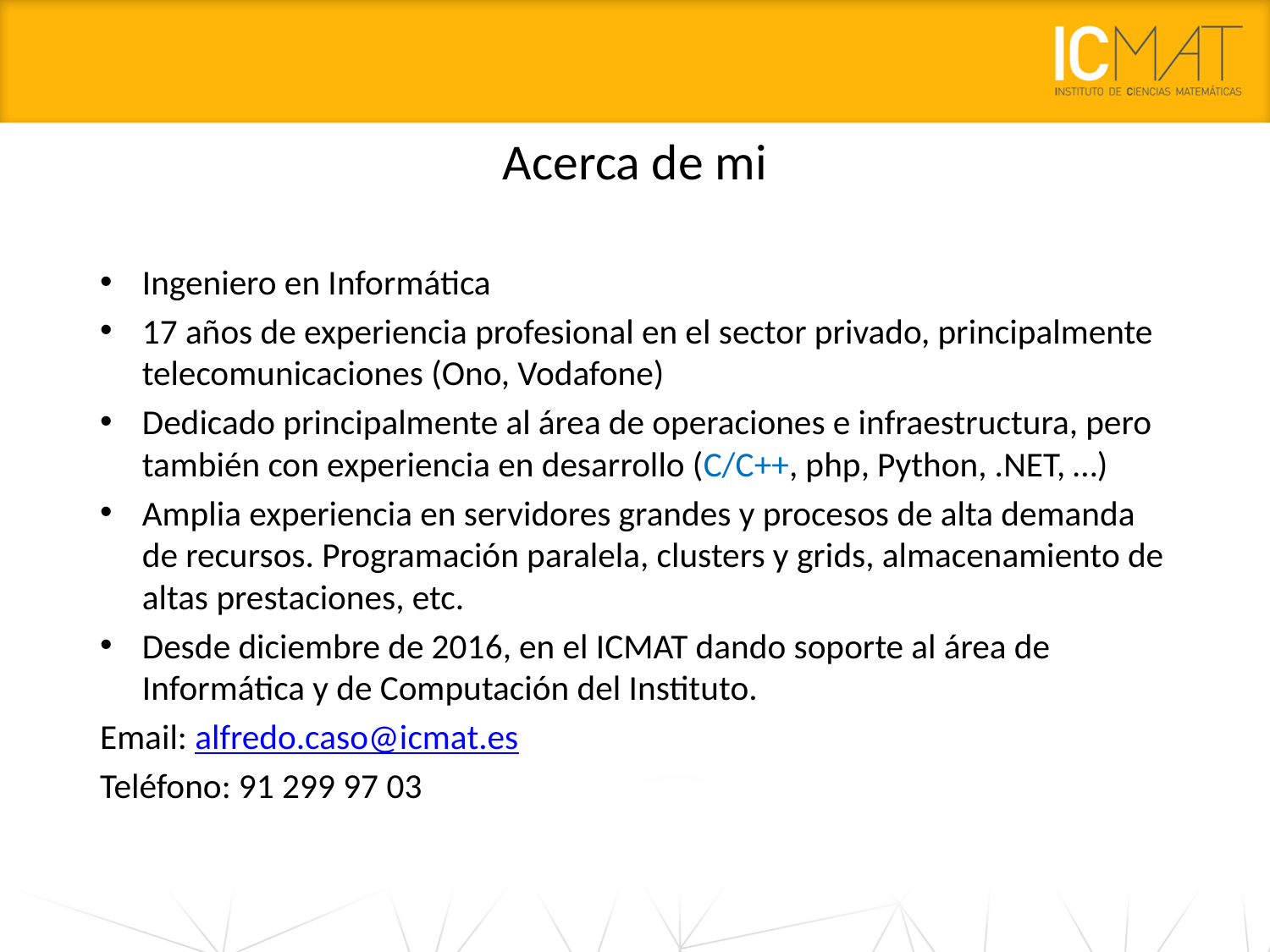

# Acerca de mi
Ingeniero en Informática
17 años de experiencia profesional en el sector privado, principalmente telecomunicaciones (Ono, Vodafone)
Dedicado principalmente al área de operaciones e infraestructura, pero también con experiencia en desarrollo (C/C++, php, Python, .NET, …)
Amplia experiencia en servidores grandes y procesos de alta demanda de recursos. Programación paralela, clusters y grids, almacenamiento de altas prestaciones, etc.
Desde diciembre de 2016, en el ICMAT dando soporte al área de Informática y de Computación del Instituto.
Email: alfredo.caso@icmat.es
Teléfono: 91 299 97 03